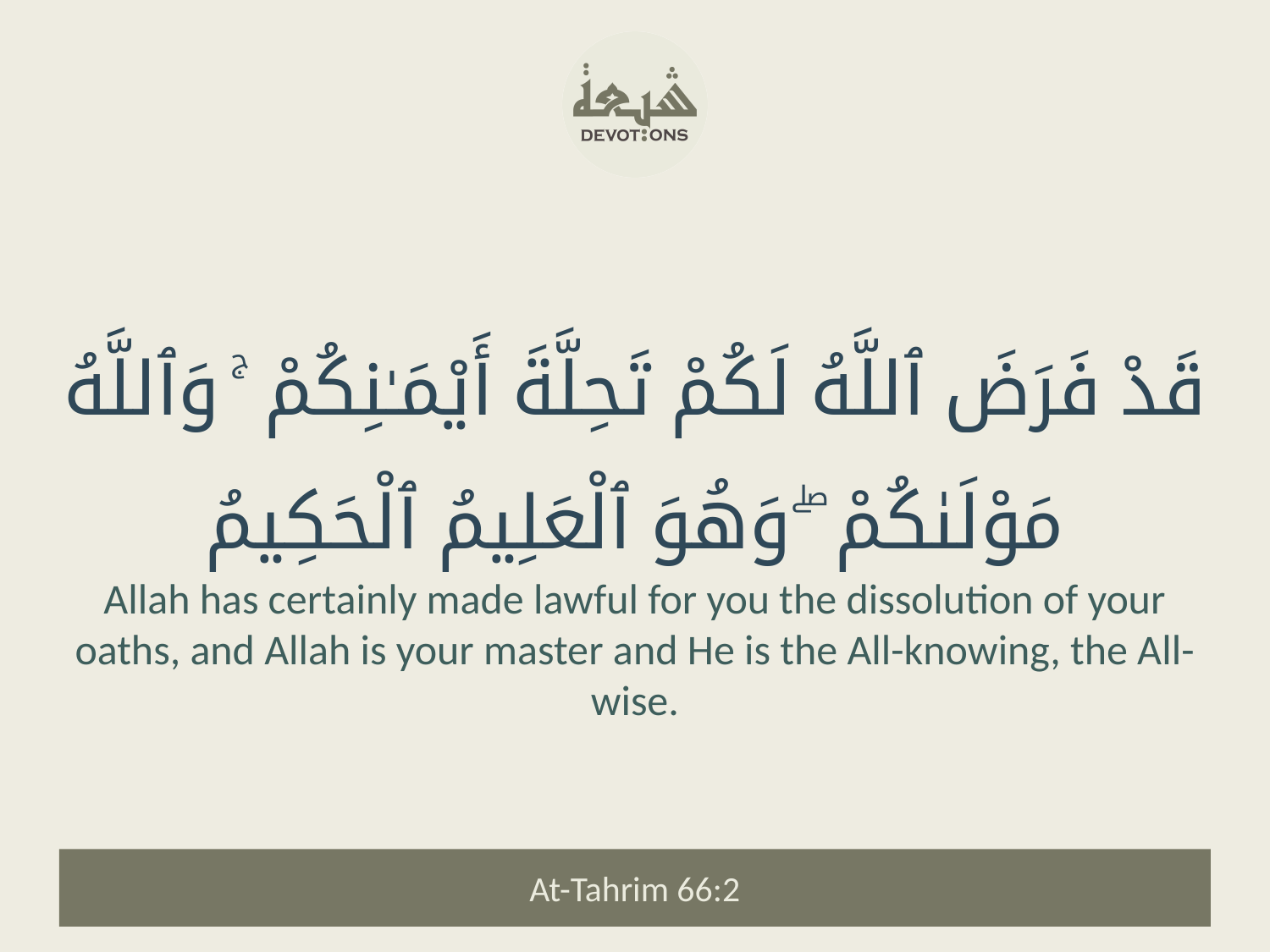

قَدْ فَرَضَ ٱللَّهُ لَكُمْ تَحِلَّةَ أَيْمَـٰنِكُمْ ۚ وَٱللَّهُ مَوْلَىٰكُمْ ۖ وَهُوَ ٱلْعَلِيمُ ٱلْحَكِيمُ
Allah has certainly made lawful for you the dissolution of your oaths, and Allah is your master and He is the All-knowing, the All-wise.
At-Tahrim 66:2